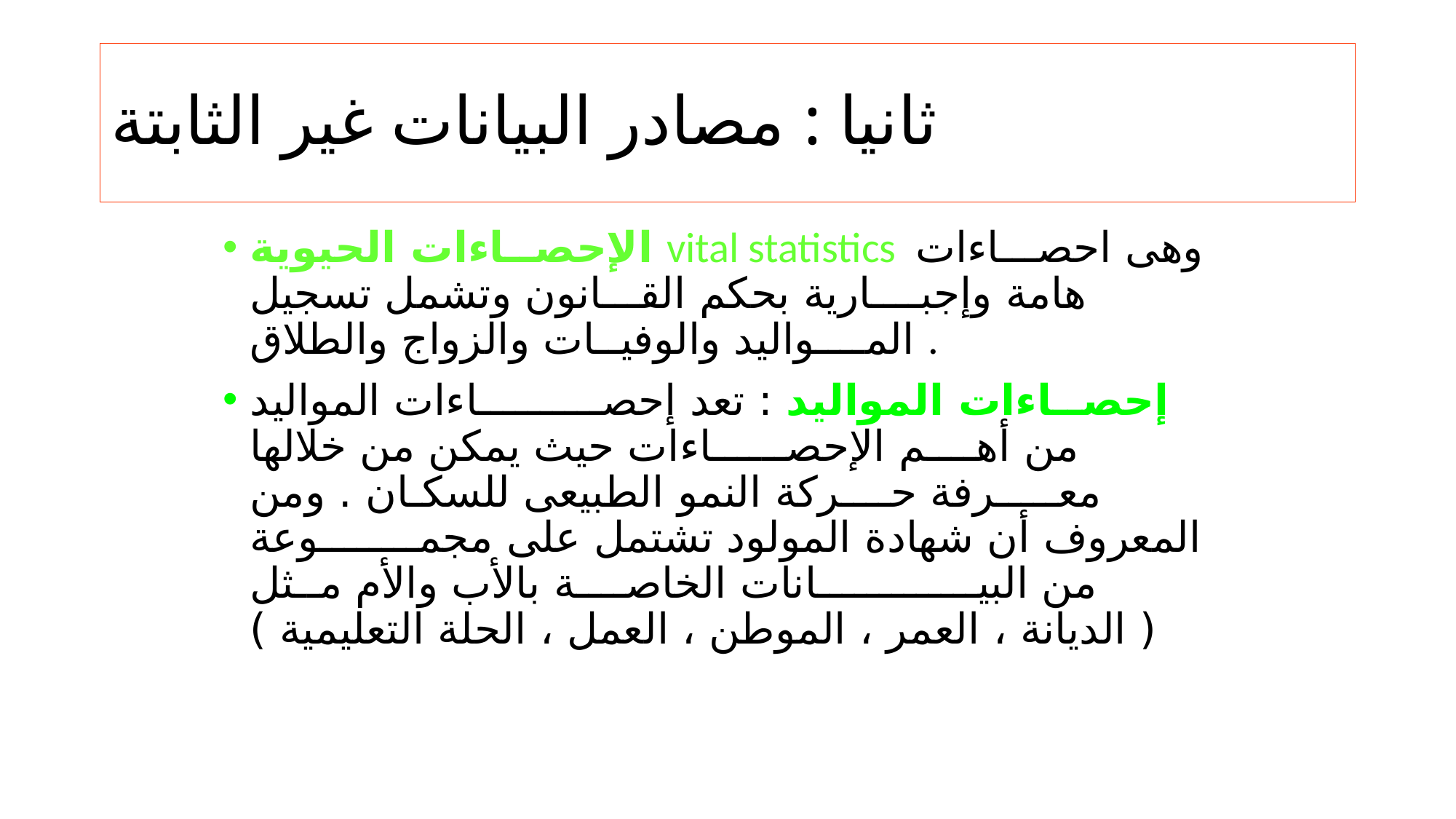

# ثانيا : مصادر البيانات غير الثابتة
الإحصــاءات الحيوية vital statistics  وهى احصـــاءات هامة وإجبــــارية بحكم القـــانون وتشمل تسجيل المــــواليد والوفيــات والزواج والطلاق .
إحصــاءات المواليد : تعد إحصــــــــــاءات المواليد من أهــــم الإحصــــــاءات حيث يمكن من خلالها معـــــرفة حــــركة النمو الطبيعى للسكـان . ومن المعروف أن شهادة المولود تشتمل على مجمــــــــوعة من البيـــــــــــــانات الخاصــــة بالأب والأم مــثل ( الديانة ، العمر ، الموطن ، العمل ، الحلة التعليمية )